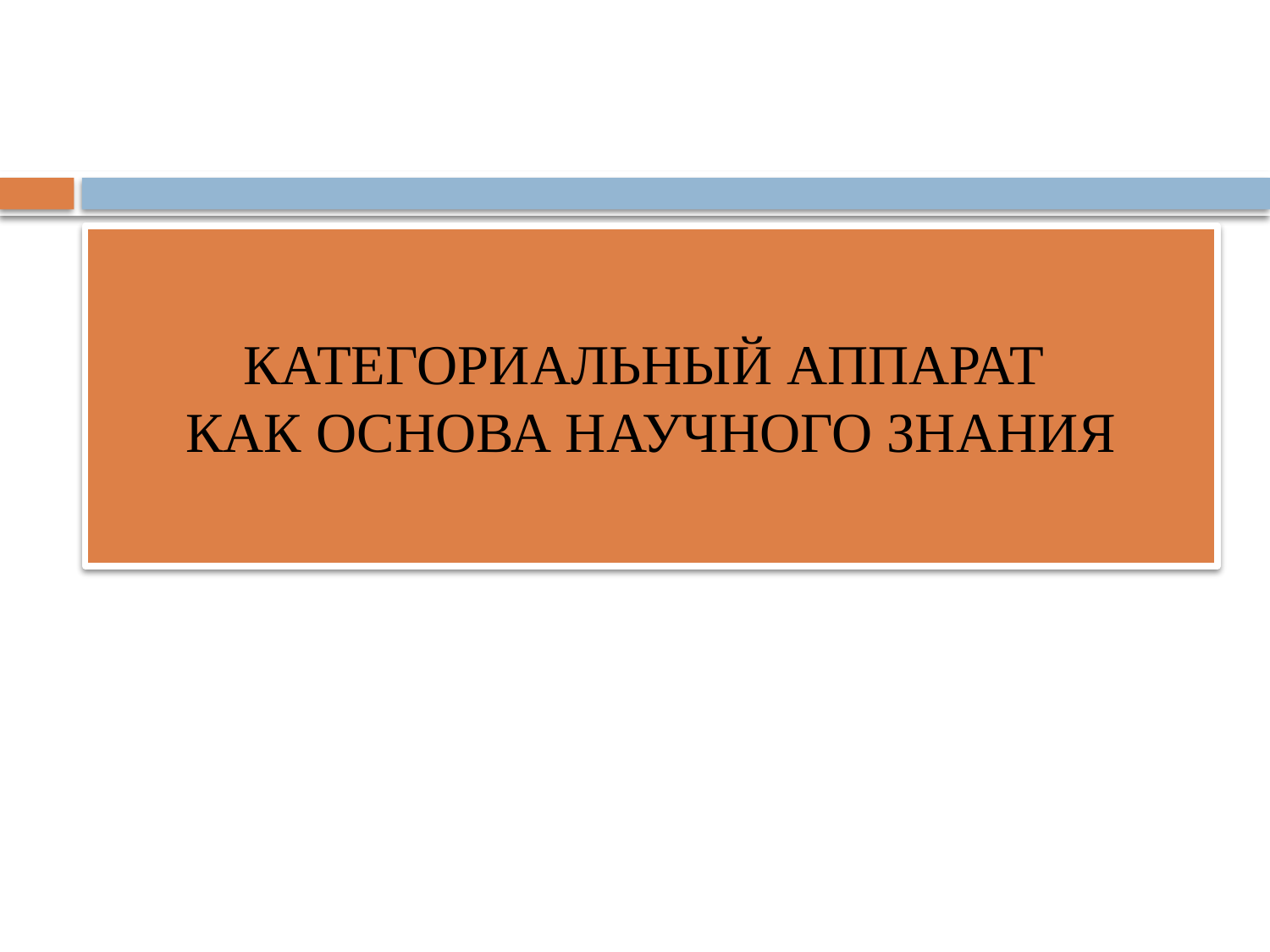

# КАТЕГОРИАЛЬНЫЙ АППАРАТ КАК ОСНОВА НАУЧНОГО ЗНАНИЯ